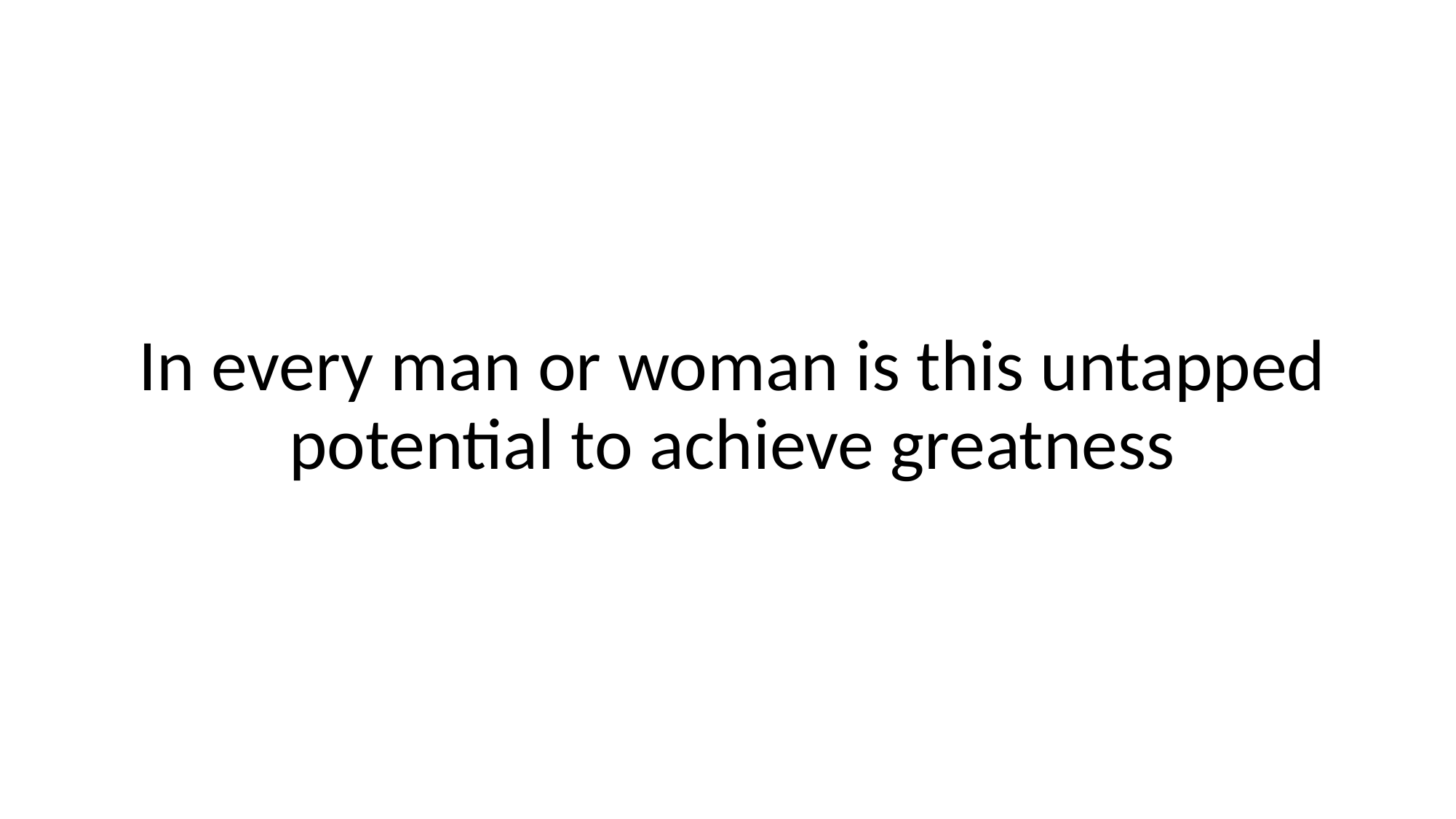

In every man or woman is this untapped potential to achieve greatness